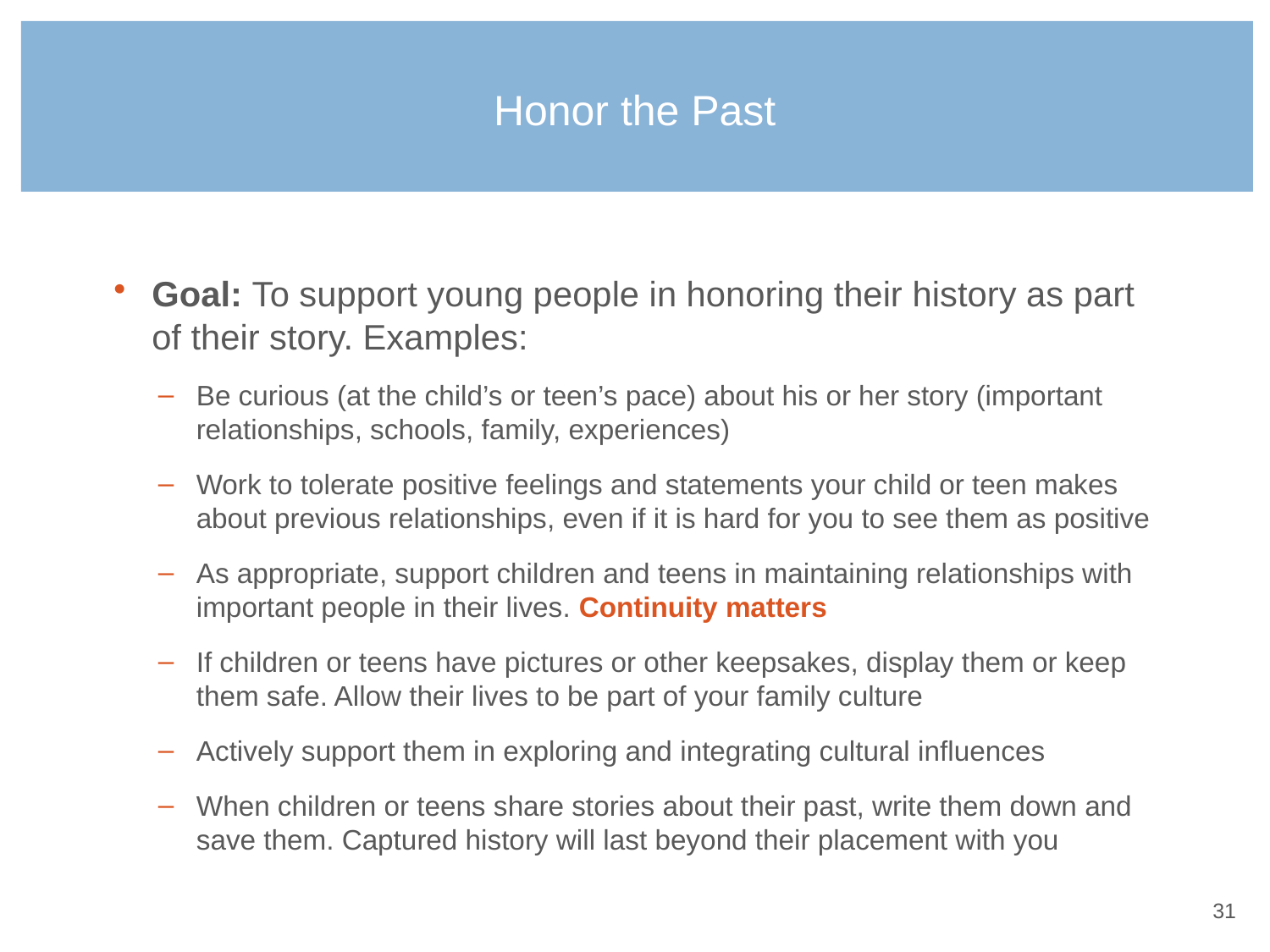

# Honor the Past
Goal: To support young people in honoring their history as part of their story. Examples:
Be curious (at the child’s or teen’s pace) about his or her story (important relationships, schools, family, experiences)
Work to tolerate positive feelings and statements your child or teen makes about previous relationships, even if it is hard for you to see them as positive
As appropriate, support children and teens in maintaining relationships with important people in their lives. Continuity matters
If children or teens have pictures or other keepsakes, display them or keep them safe. Allow their lives to be part of your family culture
Actively support them in exploring and integrating cultural influences
When children or teens share stories about their past, write them down and save them. Captured history will last beyond their placement with you
31